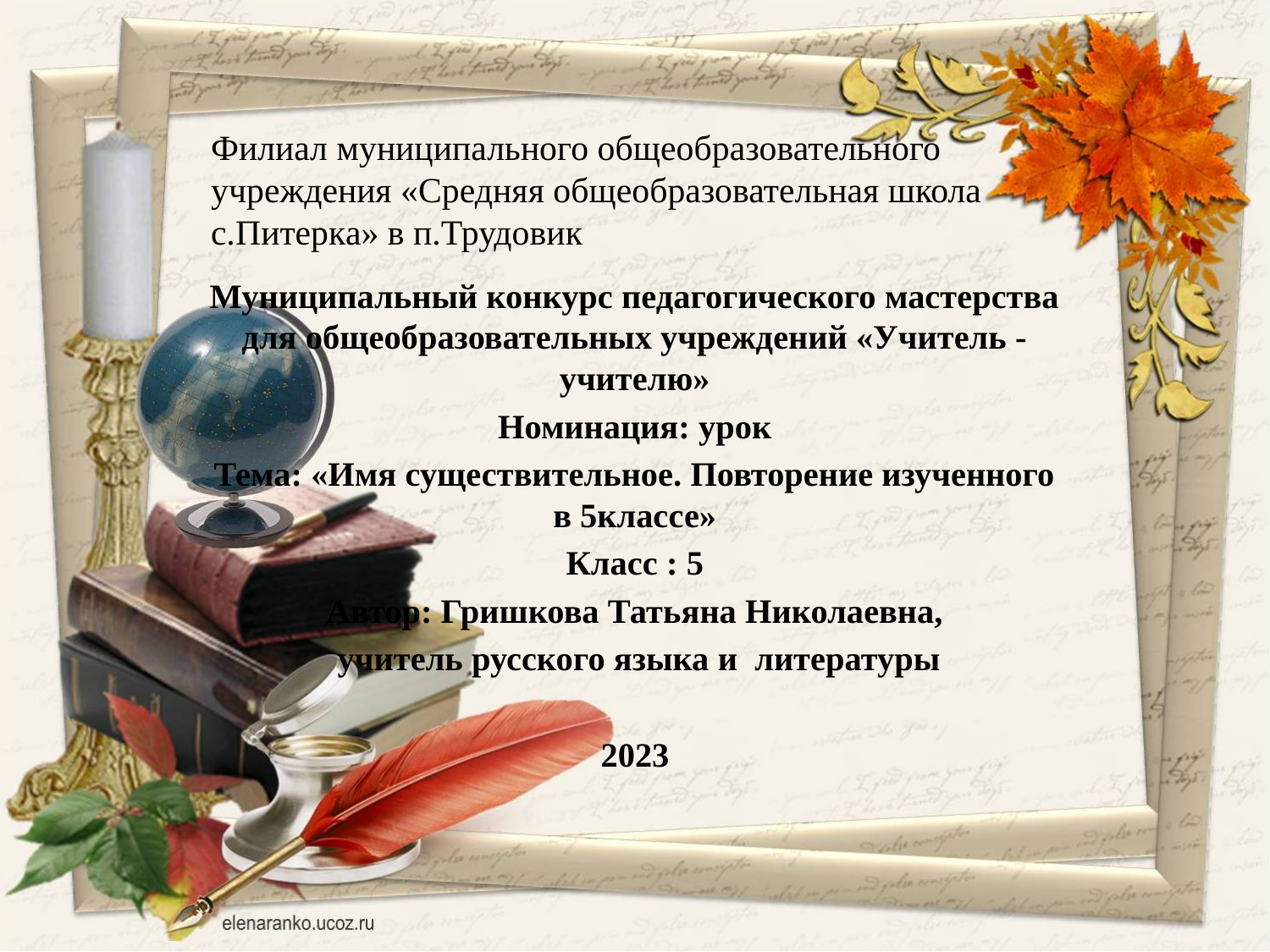

Филиал муниципального общеобразовательного учреждения «Средняя общеобразовательная школа с.Питерка» в п.Трудовик

Муниципальный конкурс педагогического мастерства для общеобразовательных учреждений «Учитель - учителю»
Номинация: урок
Тема: «Имя существительное. Повторение изученного в 5классе»
Класс : 5
Автор: Гришкова Татьяна Николаевна,
 учитель русского языка и  литературы

2023